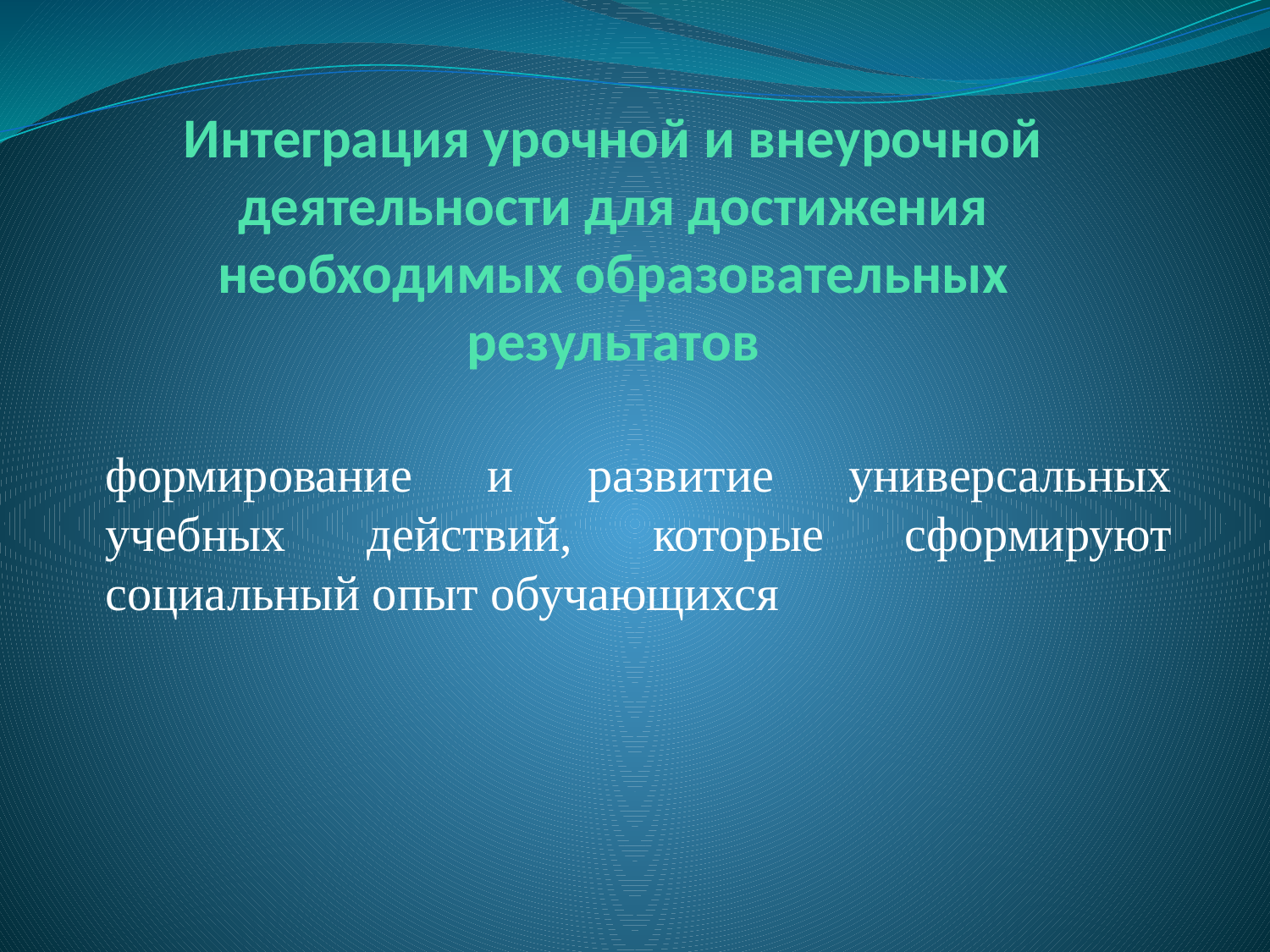

# Интеграция урочной и внеурочной деятельности для достижения необходимых образовательных результатов
формирование и развитие универсальных учебных действий, которые сформируют социальный опыт обучающихся